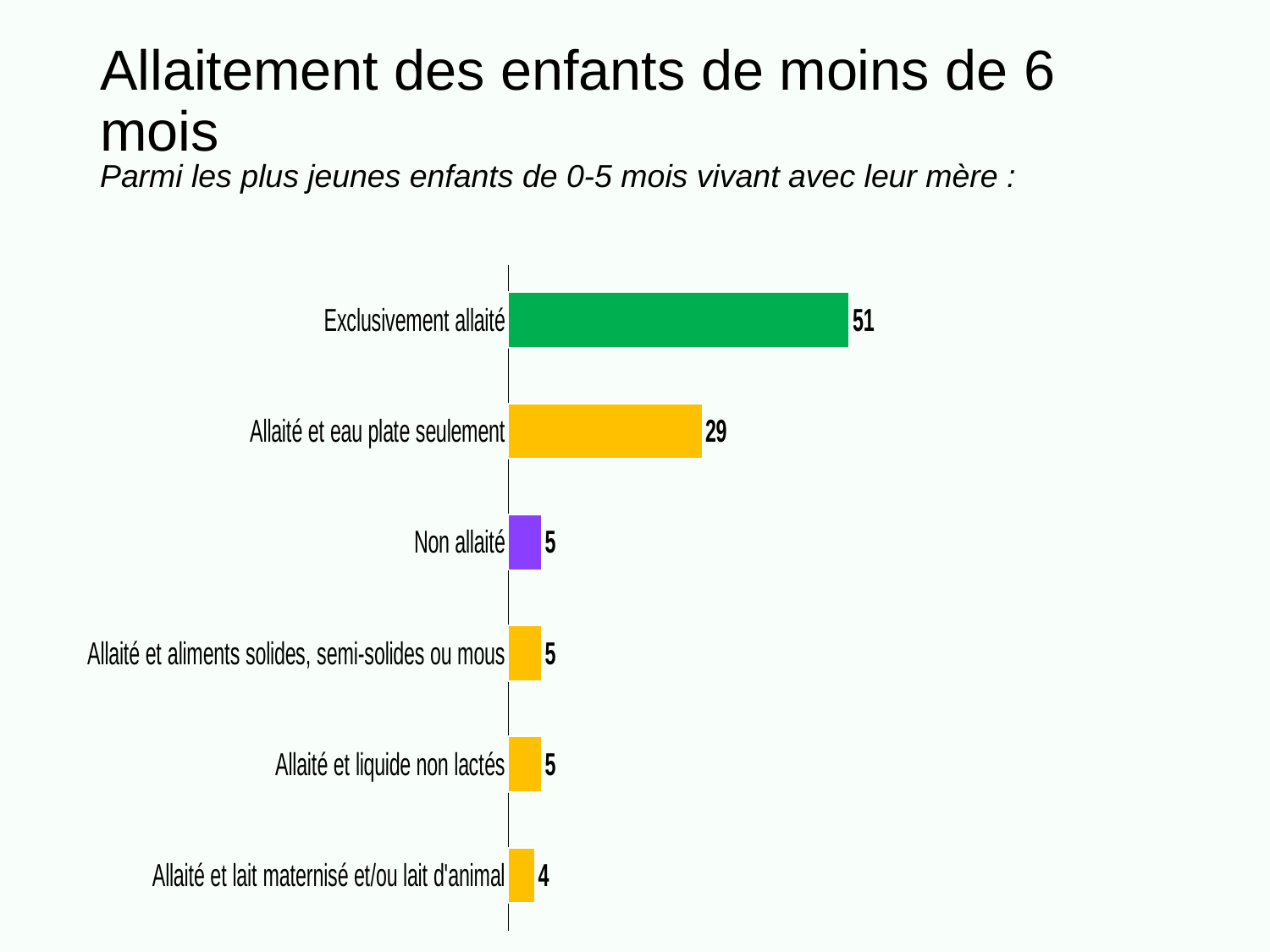

# Allaitement des enfants de moins de 6 mois
Parmi les plus jeunes enfants de 0-5 mois vivant avec leur mère :

### Chart

| Category | Sales |
|---|---|
| Allaité et lait maternisé et/ou lait d'animal | 4.0 |
| Allaité et liquide non lactés | 5.0 |
| Allaité et aliments solides, semi-solides ou mous | 5.0 |
| Non allaité | 5.0 |
| Allaité et eau plate seulement | 29.0 |
| Exclusivement allaité | 51.0 |